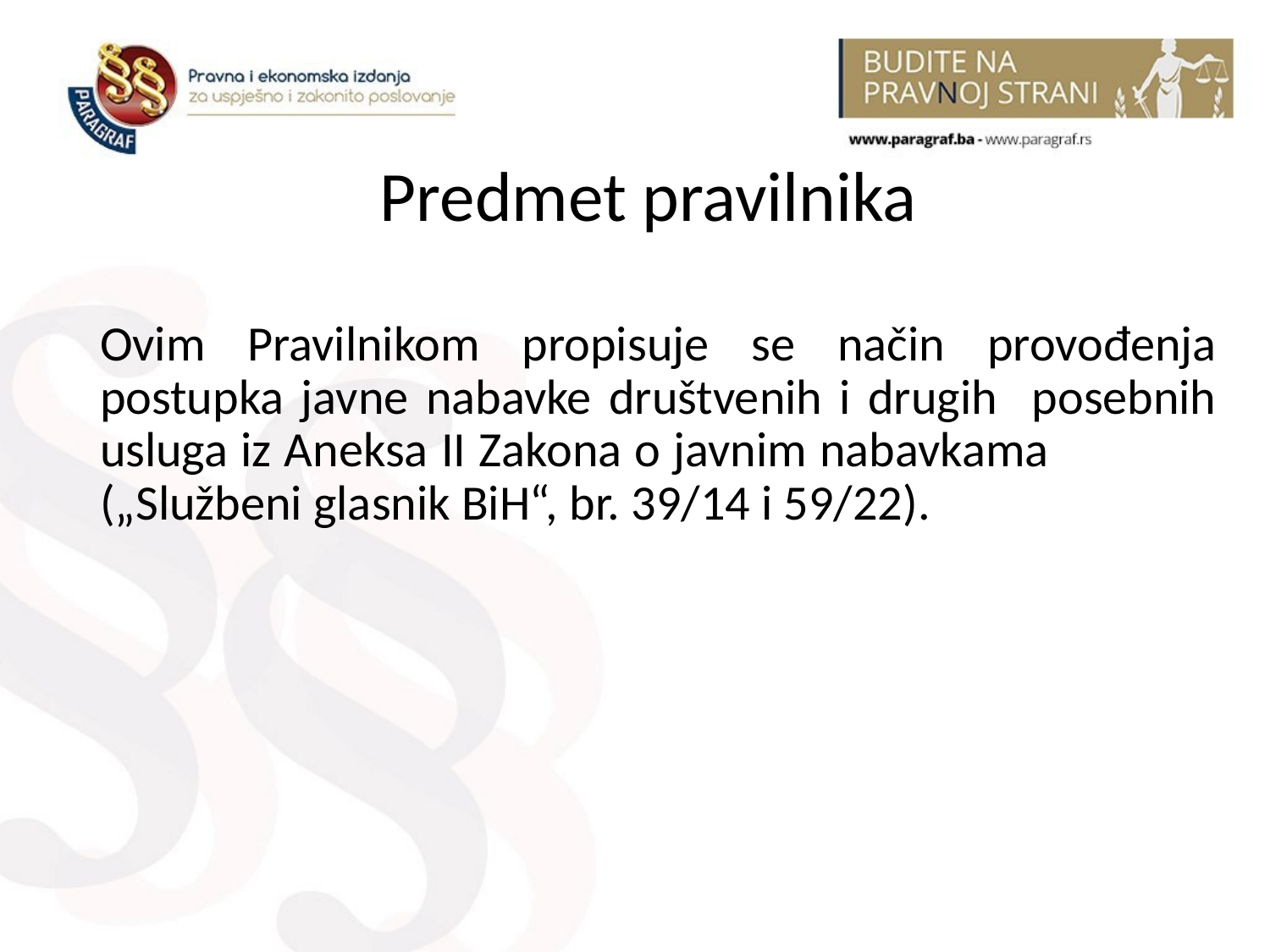

# Predmet pravilnika
Ovim Pravilnikom propisuje se način provođenja postupka javne nabavke društvenih i drugih  posebnih usluga iz Aneksa II Zakona o javnim nabavkama              („Službeni glasnik BiH“, br. 39/14 i 59/22).